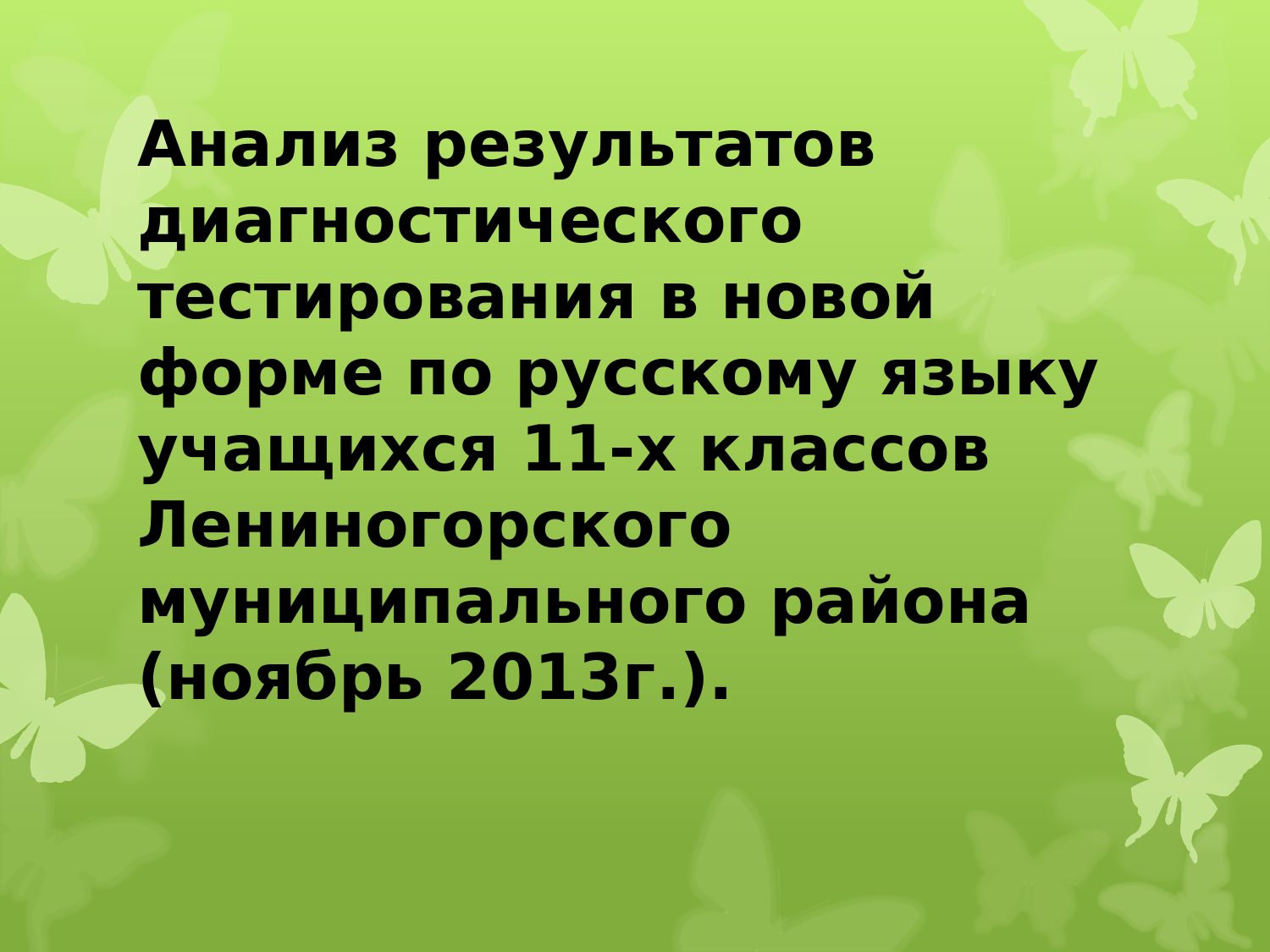

Анализ результатов диагностического тестирования в новой форме по русскому языку учащихся 11-х классов Лениногорского муниципального района (ноябрь 2013г.).